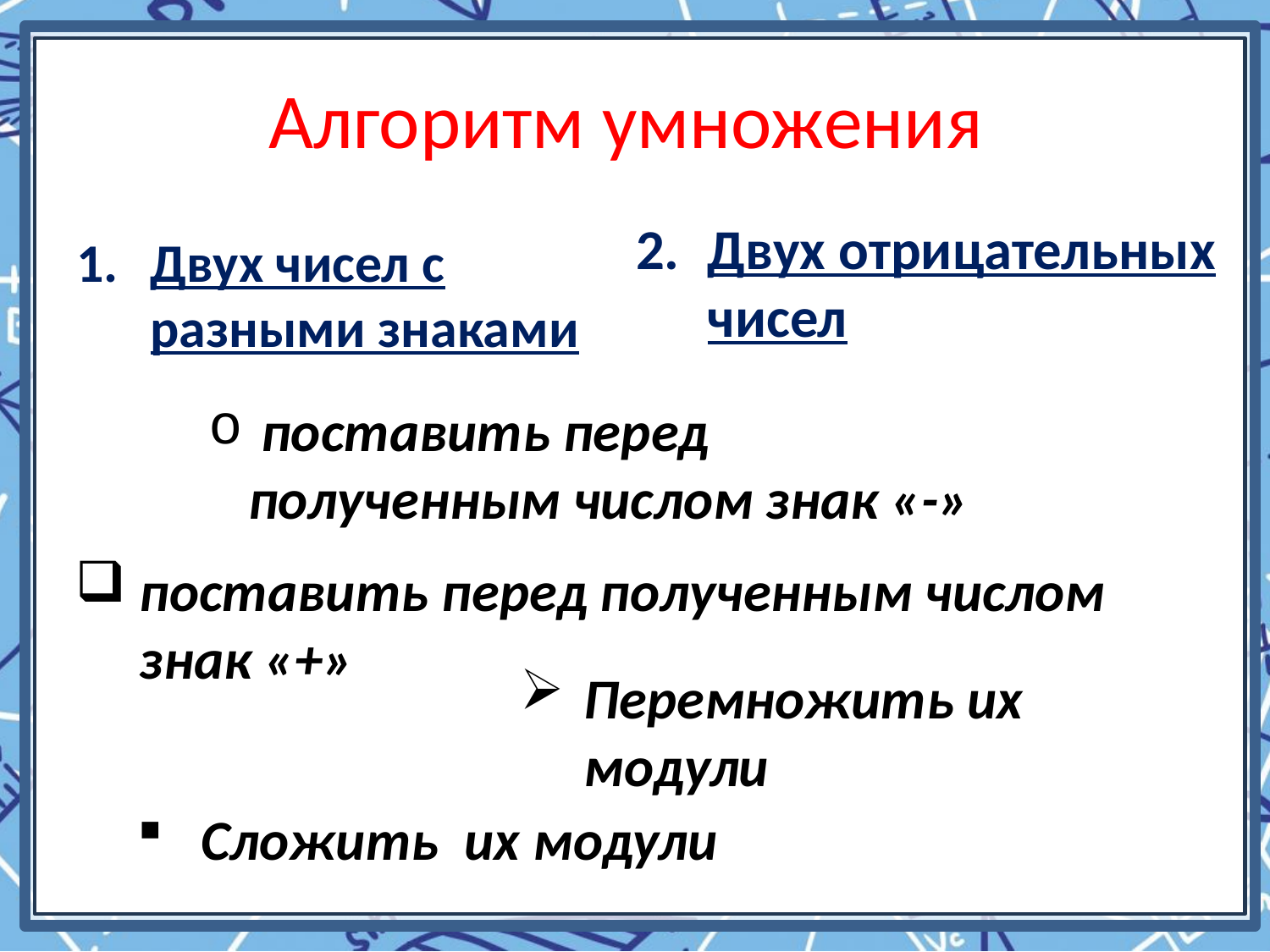

# Алгоритм умножения
Двух отрицательных чисел
Двух чисел с разными знаками
 поставить перед полученным числом знак «-»
поставить перед полученным числом знак «+»
Перемножить их модули
Сложить  их модули